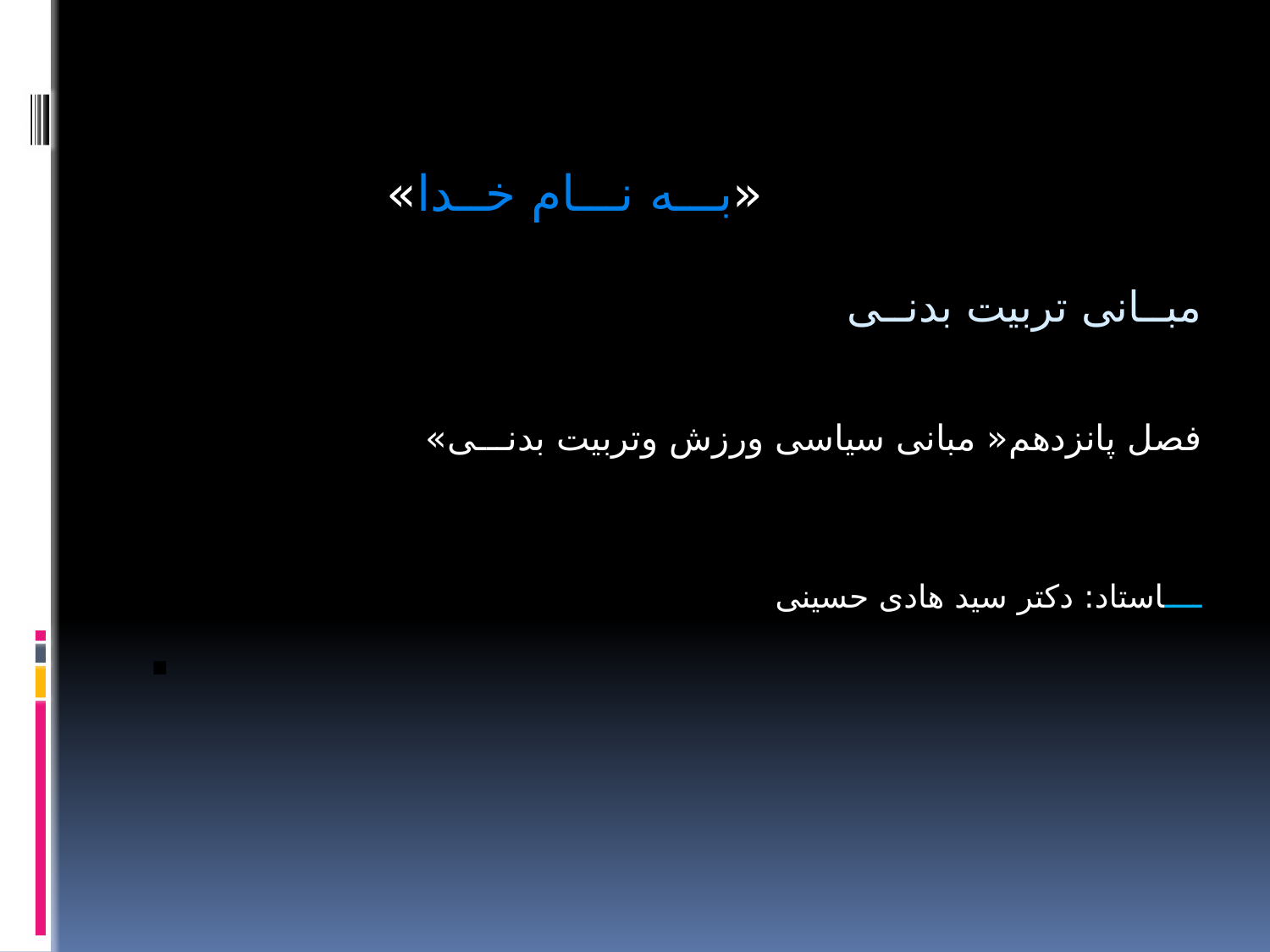

«بـــه نـــام خــدا»

مبــانی تربیت بدنــی

فصل پانزدهم« مبانی سیاسی ورزش وتربیت بدنـــی»

ــــاستاد: دکتر سید هادی حسینی

# .